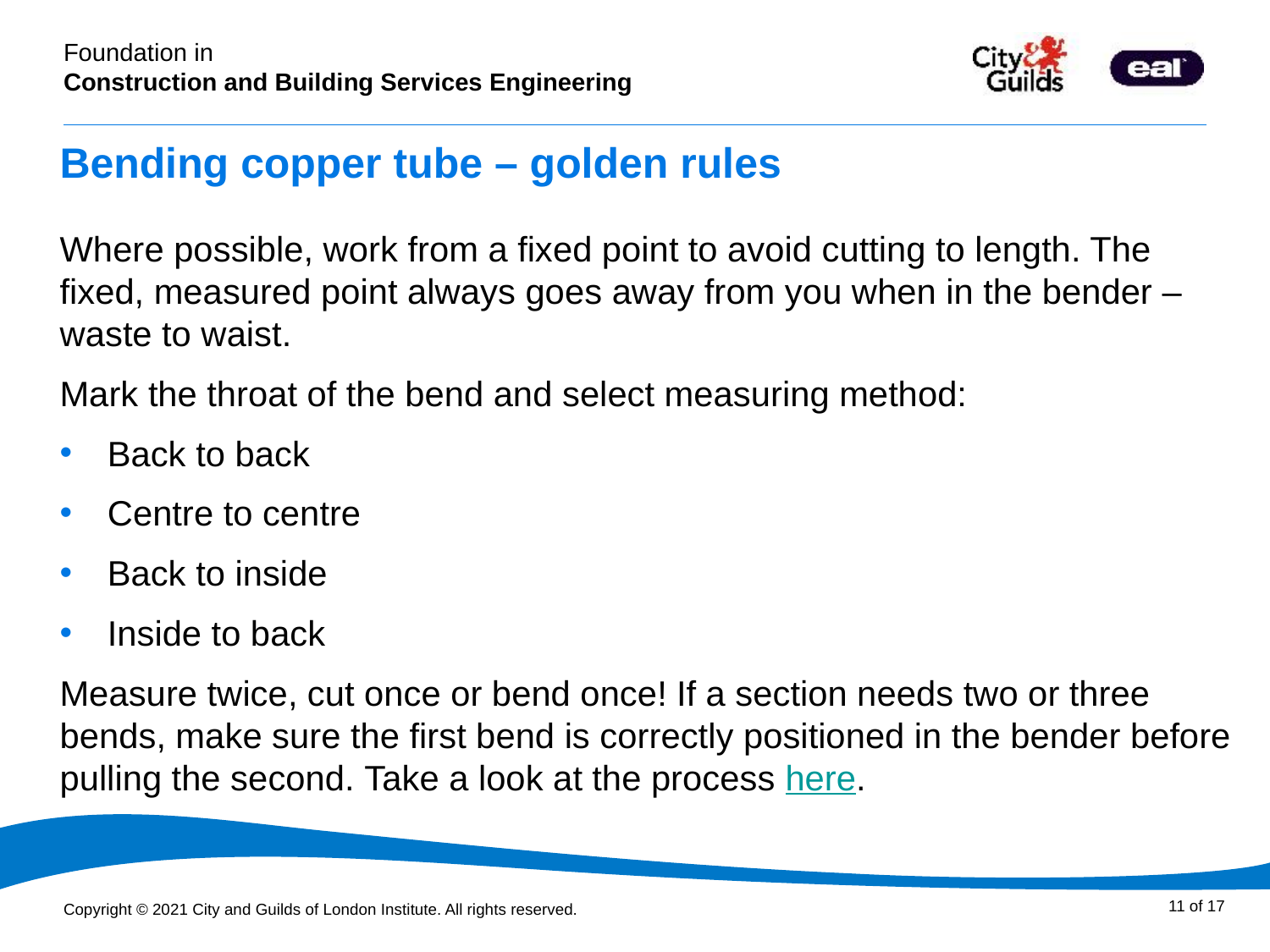

# Bending copper tube – golden rules
Where possible, work from a fixed point to avoid cutting to length. The fixed, measured point always goes away from you when in the bender – waste to waist.
Mark the throat of the bend and select measuring method:
Back to back
Centre to centre
Back to inside
Inside to back
Measure twice, cut once or bend once! If a section needs two or three bends, make sure the first bend is correctly positioned in the bender before pulling the second. Take a look at the process here.